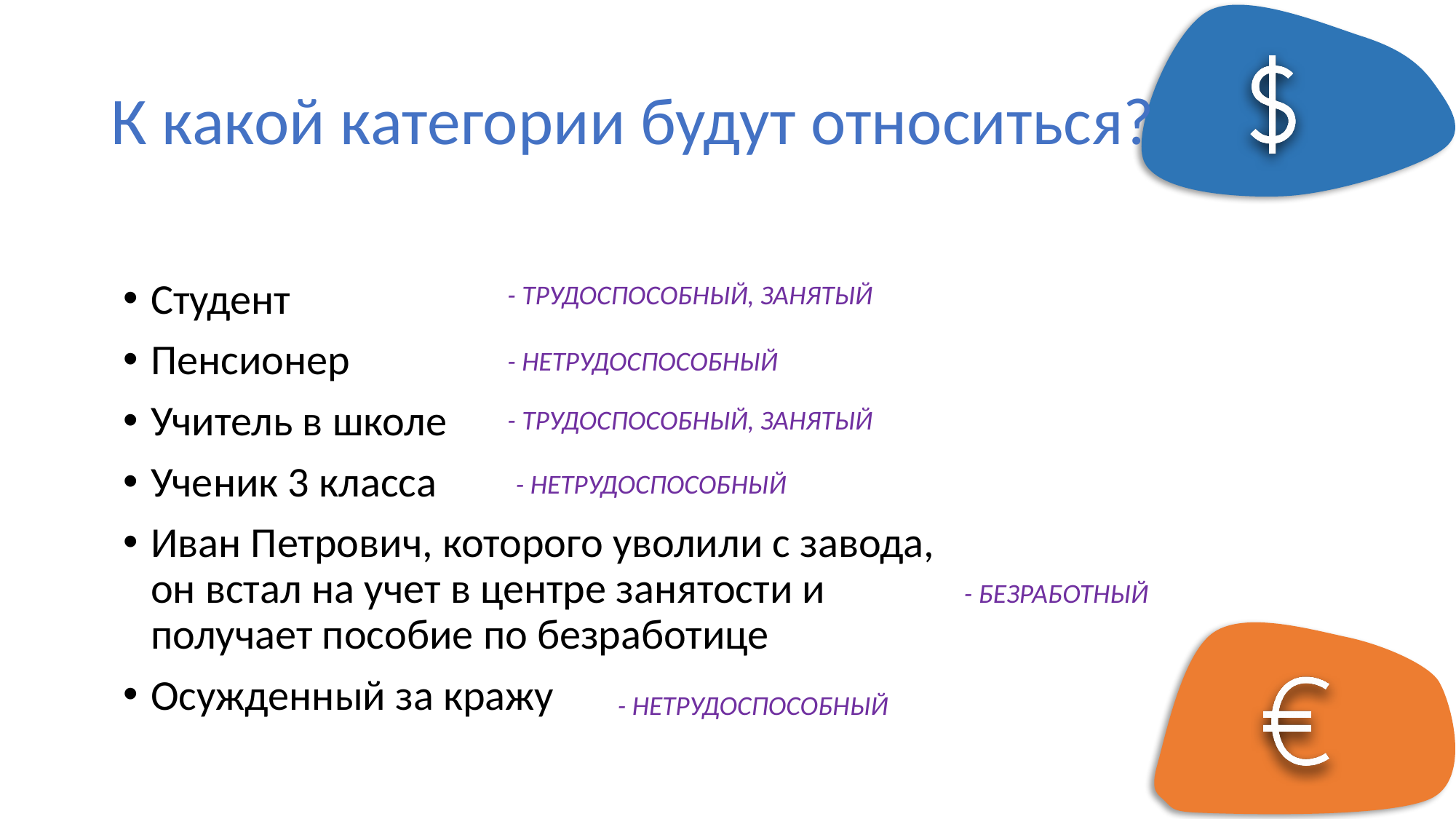

# К какой категории будут относиться?
Студент
Пенсионер
Учитель в школе
Ученик 3 класса
Иван Петрович, которого уволили с завода, он встал на учет в центре занятости и получает пособие по безработице
Осужденный за кражу
- ТРУДОСПОСОБНЫЙ, ЗАНЯТЫЙ
- НЕТРУДОСПОСОБНЫЙ
- ТРУДОСПОСОБНЫЙ, ЗАНЯТЫЙ
- НЕТРУДОСПОСОБНЫЙ
- БЕЗРАБОТНЫЙ
- НЕТРУДОСПОСОБНЫЙ